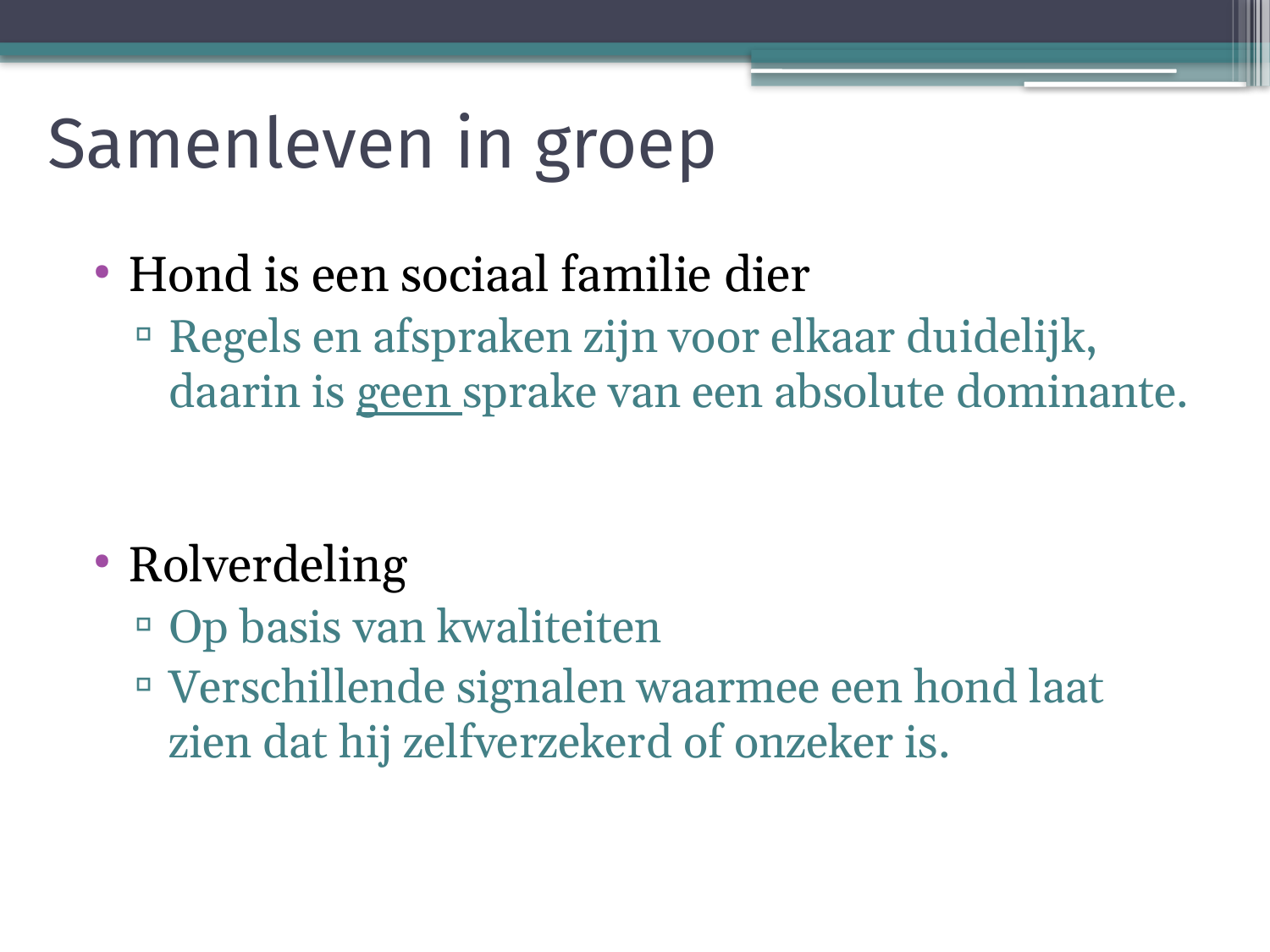

# Samenleven in groep
Hond is een sociaal familie dier
Regels en afspraken zijn voor elkaar duidelijk, daarin is geen sprake van een absolute dominante.
Rolverdeling
Op basis van kwaliteiten
Verschillende signalen waarmee een hond laat zien dat hij zelfverzekerd of onzeker is.